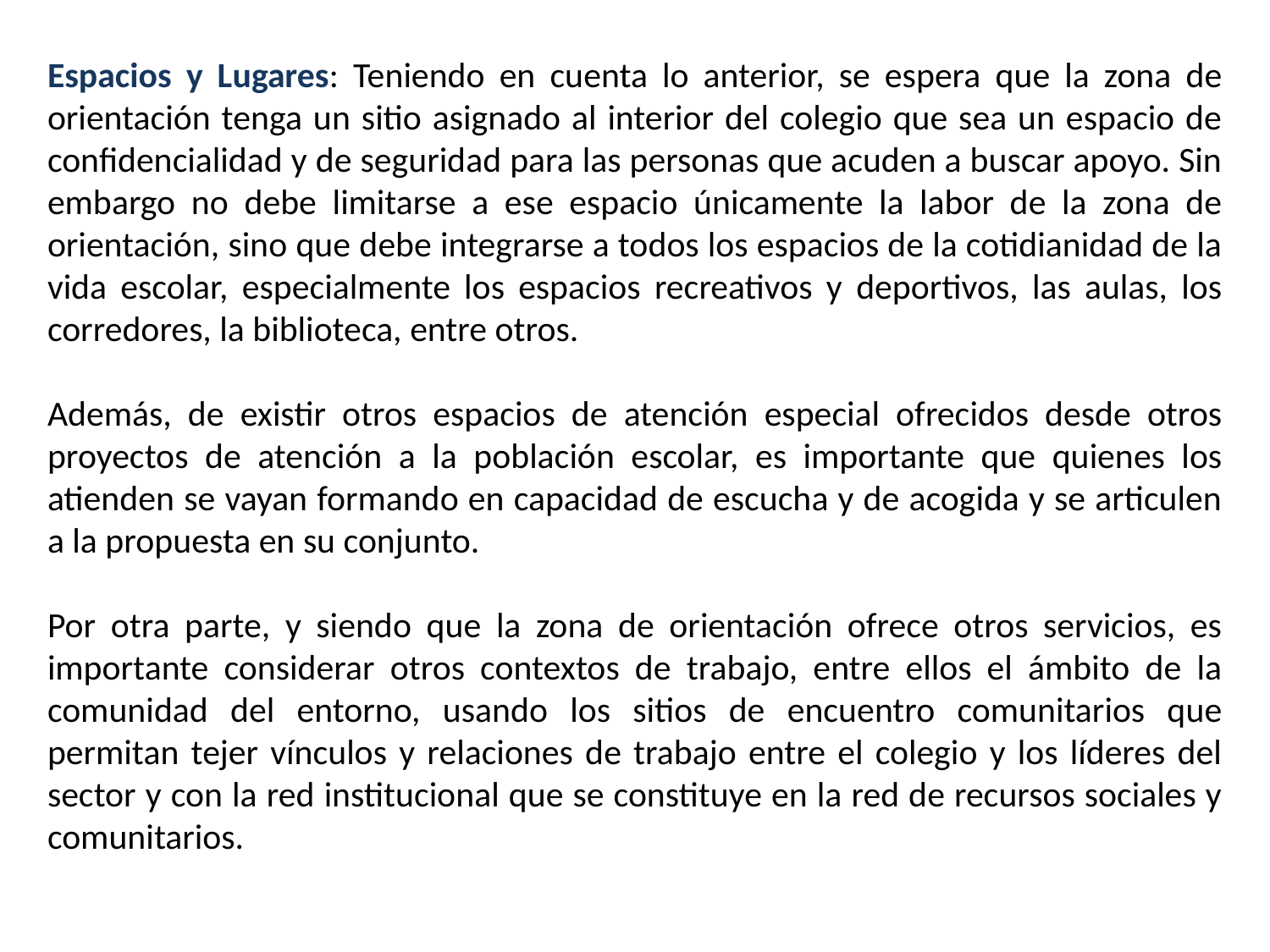

Espacios y Lugares: Teniendo en cuenta lo anterior, se espera que la zona de orientación tenga un sitio asignado al interior del colegio que sea un espacio de confidencialidad y de seguridad para las personas que acuden a buscar apoyo. Sin embargo no debe limitarse a ese espacio únicamente la labor de la zona de orientación, sino que debe integrarse a todos los espacios de la cotidianidad de la vida escolar, especialmente los espacios recreativos y deportivos, las aulas, los corredores, la biblioteca, entre otros.

Además, de existir otros espacios de atención especial ofrecidos desde otros proyectos de atención a la población escolar, es importante que quienes los atienden se vayan formando en capacidad de escucha y de acogida y se articulen a la propuesta en su conjunto.

Por otra parte, y siendo que la zona de orientación ofrece otros servicios, es importante considerar otros contextos de trabajo, entre ellos el ámbito de la comunidad del entorno, usando los sitios de encuentro comunitarios que permitan tejer vínculos y relaciones de trabajo entre el colegio y los líderes del sector y con la red institucional que se constituye en la red de recursos sociales y comunitarios.